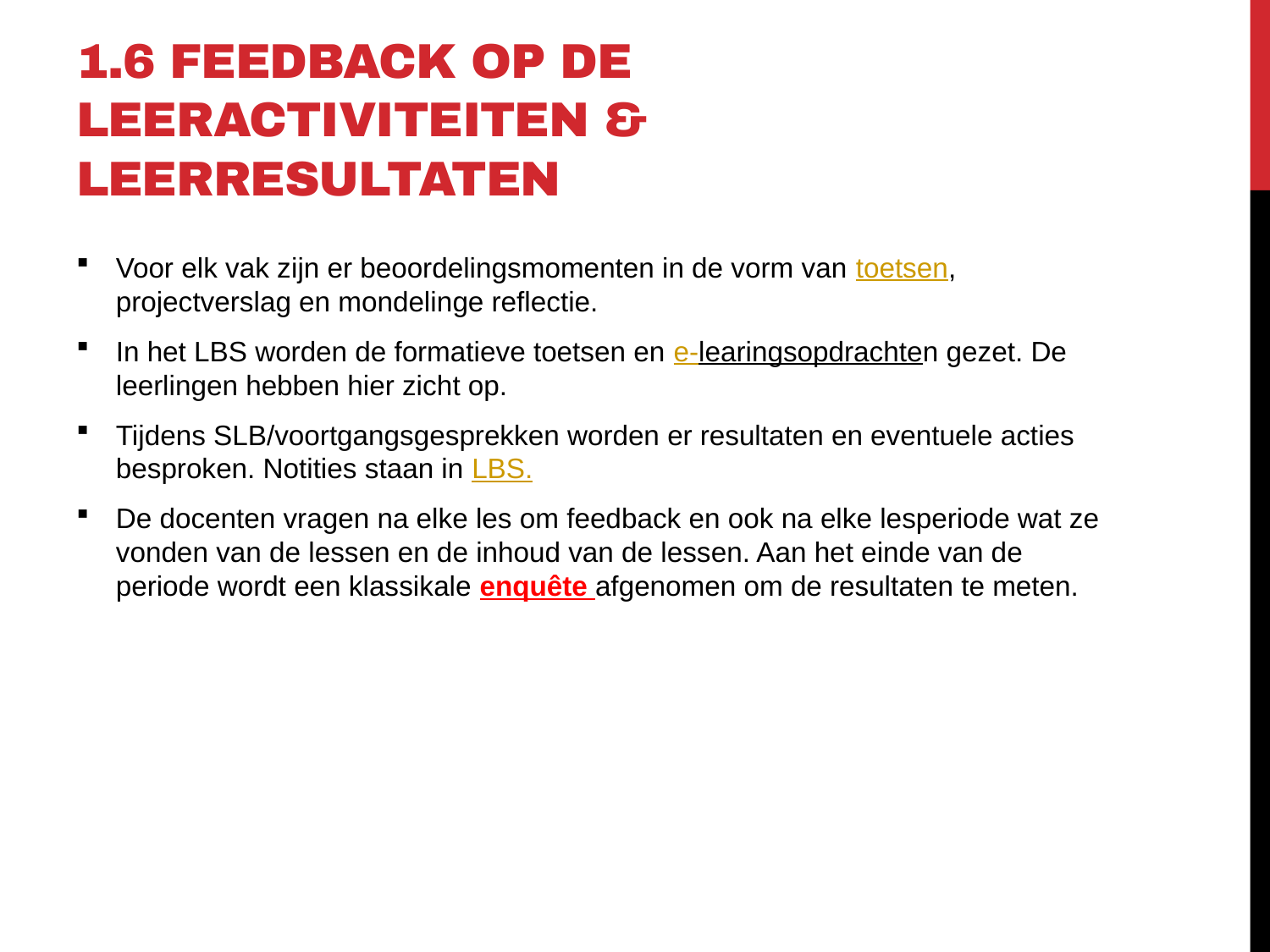

# 1.6 feedback op de leeractiviteiten & leerresultaten
Voor elk vak zijn er beoordelingsmomenten in de vorm van toetsen, projectverslag en mondelinge reflectie.
In het LBS worden de formatieve toetsen en e-learingsopdrachten gezet. De leerlingen hebben hier zicht op.
Tijdens SLB/voortgangsgesprekken worden er resultaten en eventuele acties besproken. Notities staan in LBS.
De docenten vragen na elke les om feedback en ook na elke lesperiode wat ze vonden van de lessen en de inhoud van de lessen. Aan het einde van de periode wordt een klassikale enquête afgenomen om de resultaten te meten.